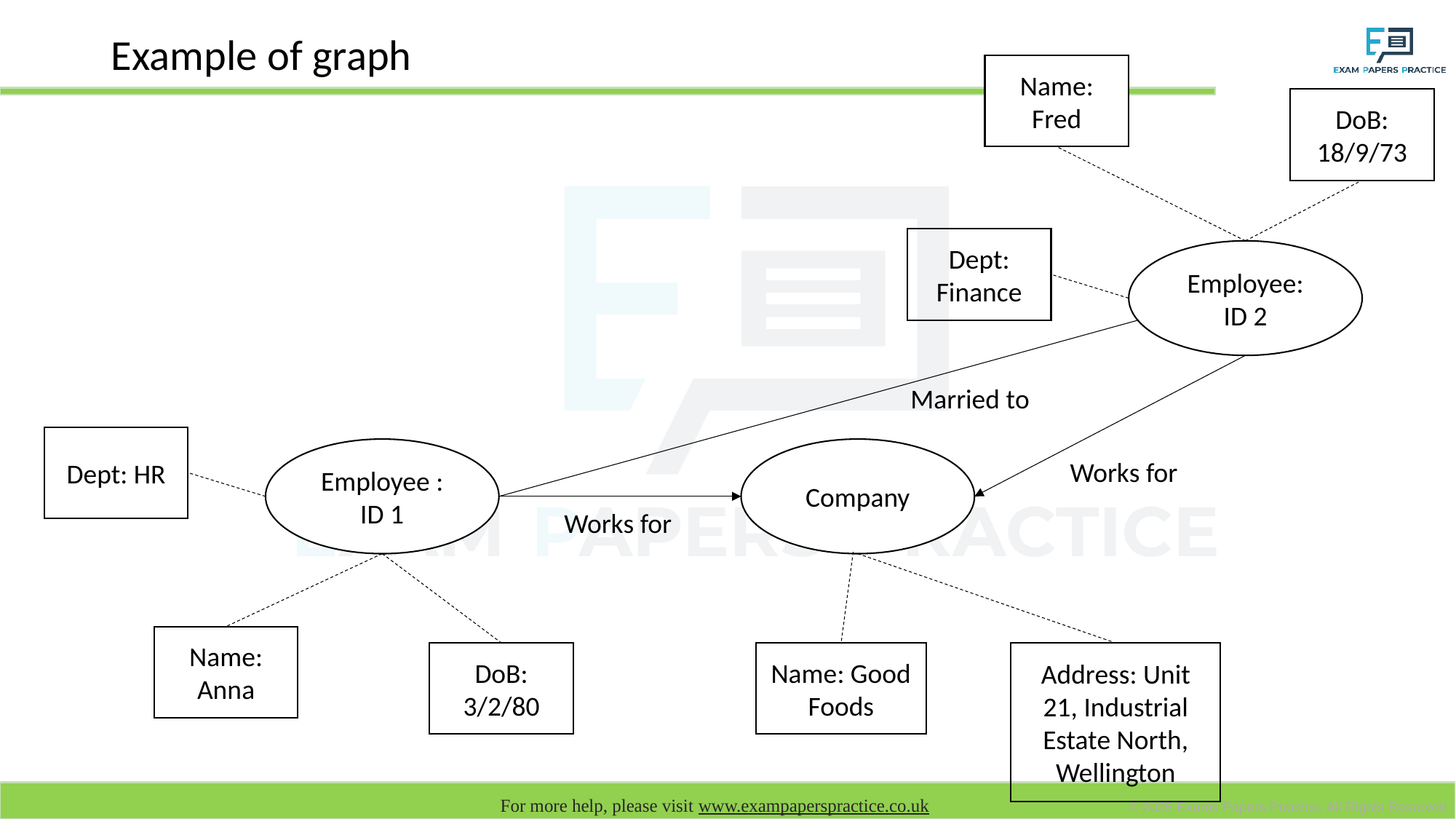

# Example of graph
Name: Fred
DoB: 18/9/73
Dept: Finance
Employee: ID 2
Married to
Dept: HR
Company
Employee : ID 1
Works for
Works for
Name: Anna
Address: Unit 21, Industrial Estate North, Wellington
Name: Good Foods
DoB: 3/2/80